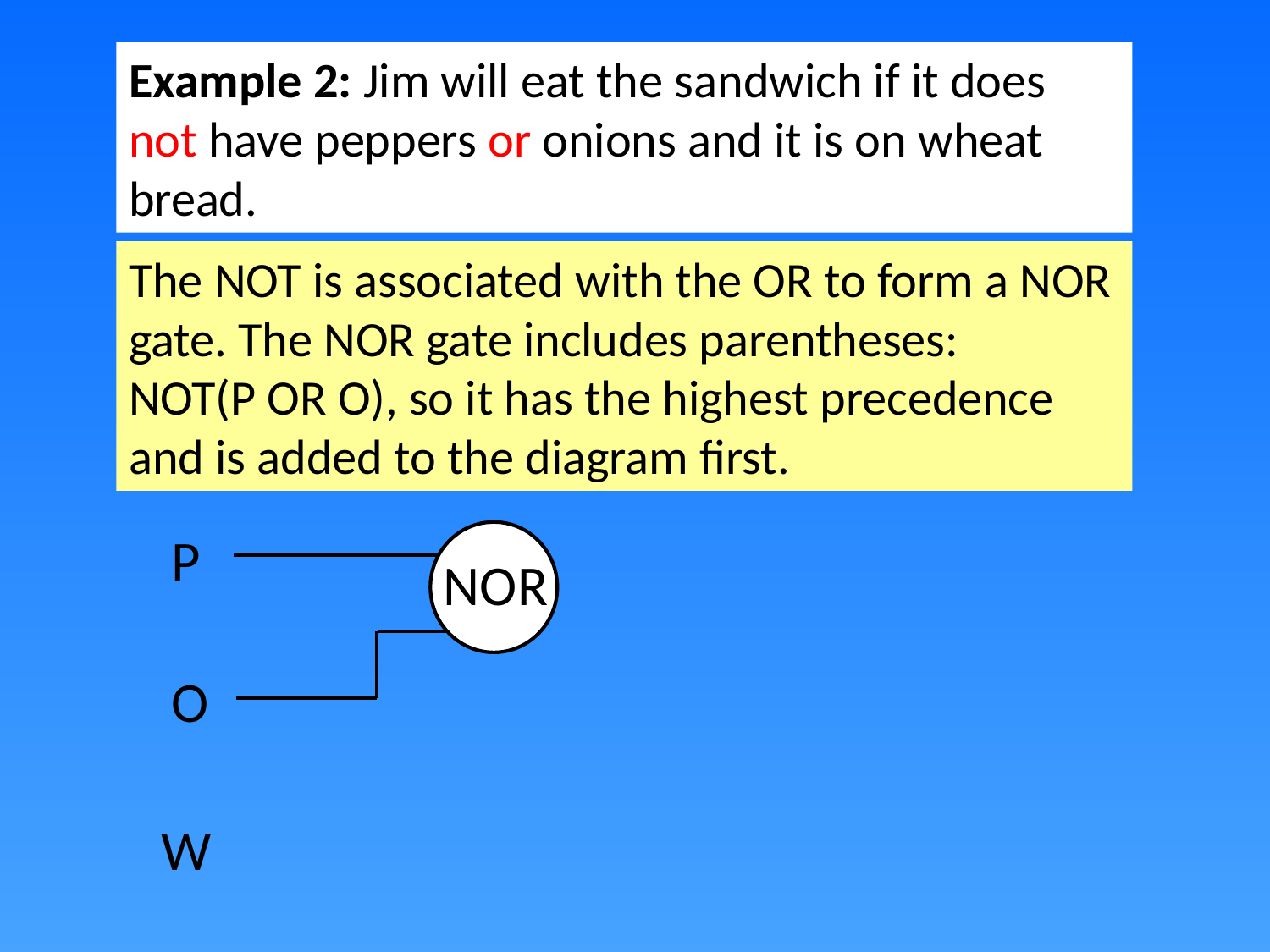

Example 2: Jim will eat the sandwich if it does not have peppers or onions and it is on wheat bread.
The NOT is associated with the OR to form a NOR gate. The NOR gate includes parentheses:
NOT(P OR O), so it has the highest precedence and is added to the diagram first.
P

NOR
O
W